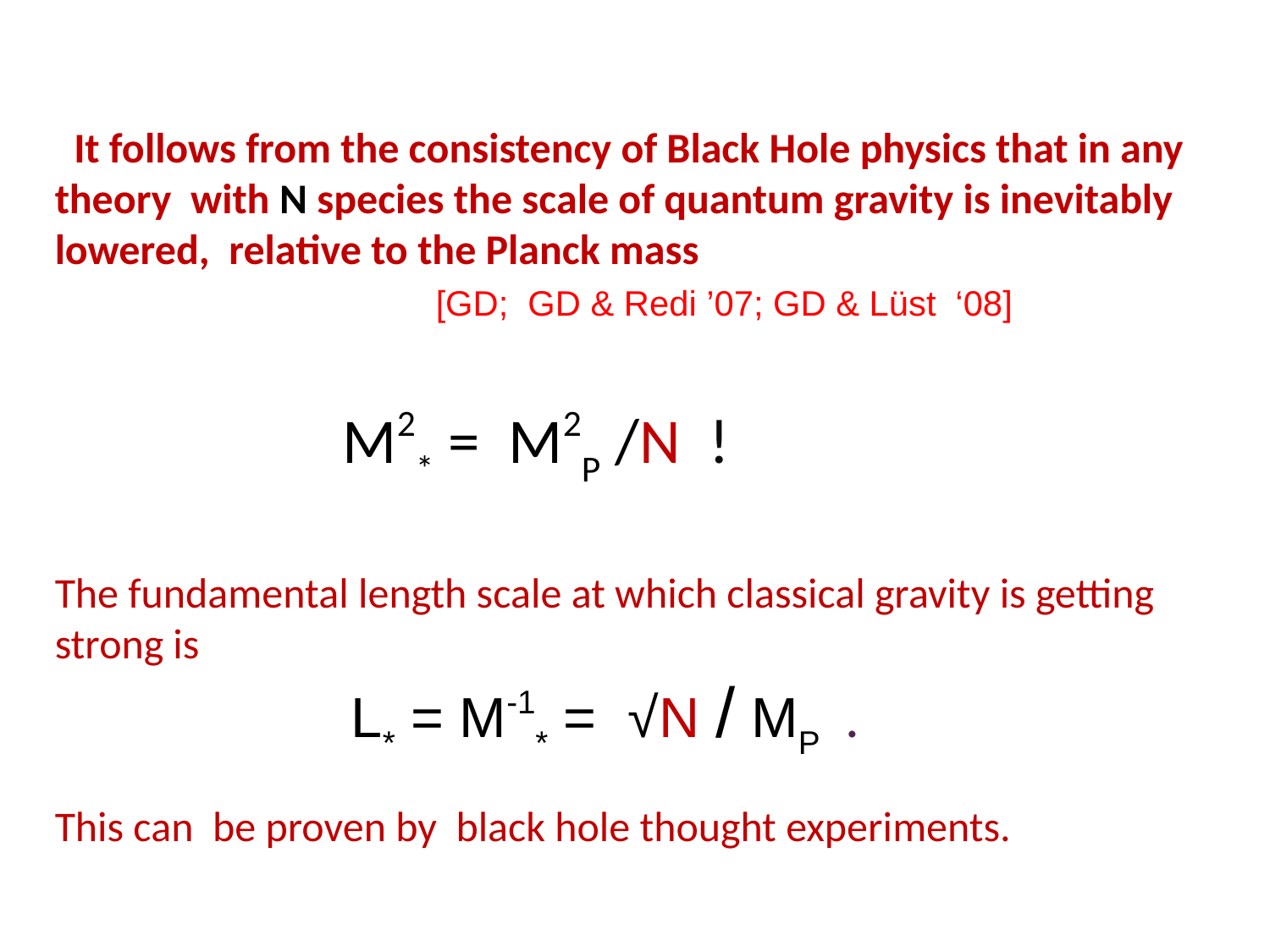

It follows from the consistency of Black Hole physics that in any theory  with N species the scale of quantum gravity is inevitably lowered,  relative to the Planck mass

                    M2* =  M2P /N  !

The fundamental length scale at which classical gravity is getting strong is
                         L* = M-1* =  √N / MP  .

This can  be proven by  black hole thought experiments.

[GD;  GD & Redi ’07; GD & Lüst  ‘08]